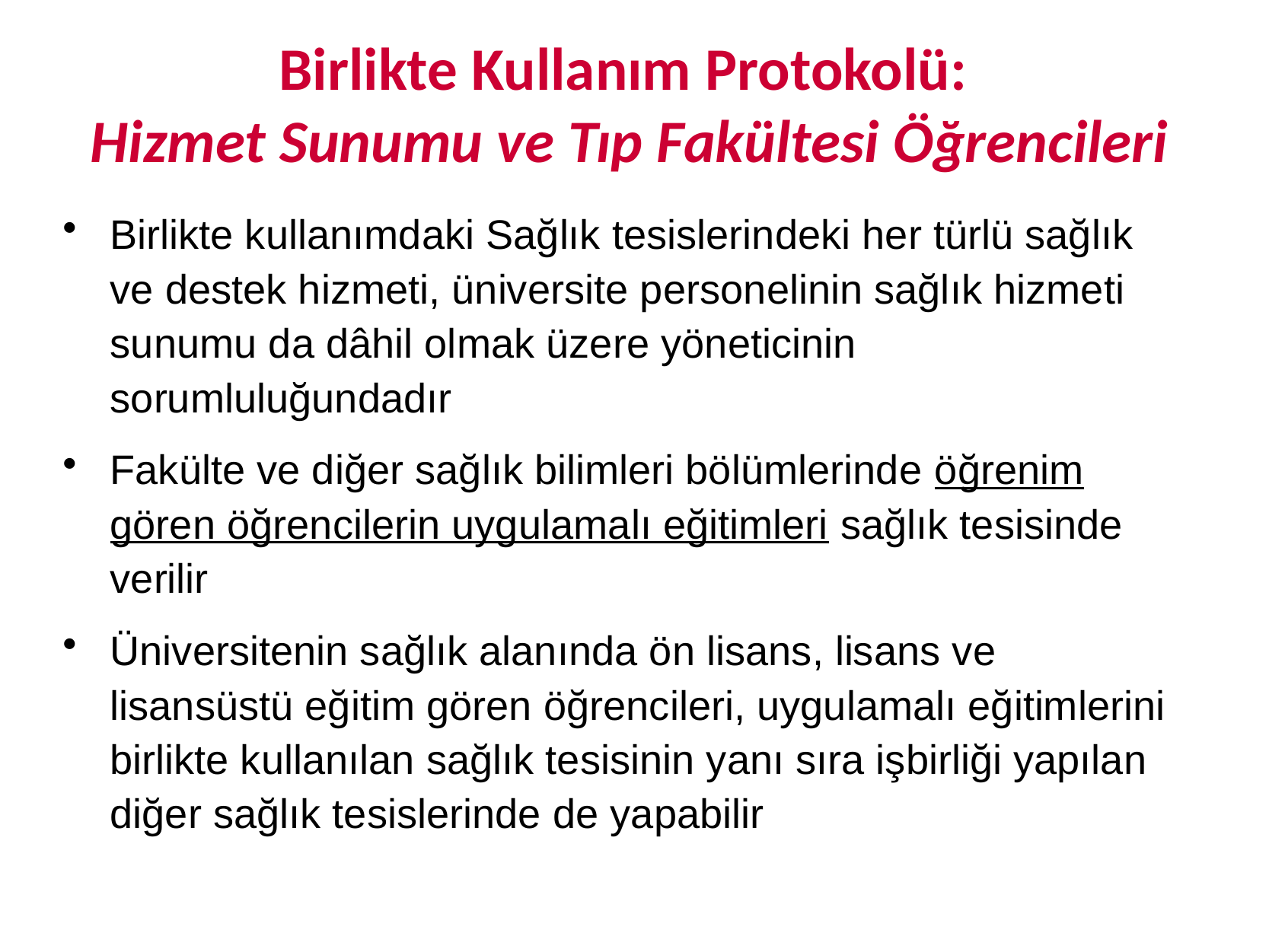

# Birlikte Kullanım Protokolü: Hizmet Sunumu ve Tıp Fakültesi Öğrencileri
Birlikte kullanımdaki Sağlık tesislerindeki her türlü sağlık ve destek hizmeti, üniversite personelinin sağlık hizmeti sunumu da dâhil olmak üzere yöneticinin sorumluluğundadır
Fakülte ve diğer sağlık bilimleri bölümlerinde öğrenim gören öğrencilerin uygulamalı eğitimleri sağlık tesisinde verilir
Üniversitenin sağlık alanında ön lisans, lisans ve lisansüstü eğitim gören öğrencileri, uygulamalı eğitimlerini birlikte kullanılan sağlık tesisinin yanı sıra işbirliği yapılan diğer sağlık tesislerinde de yapabilir